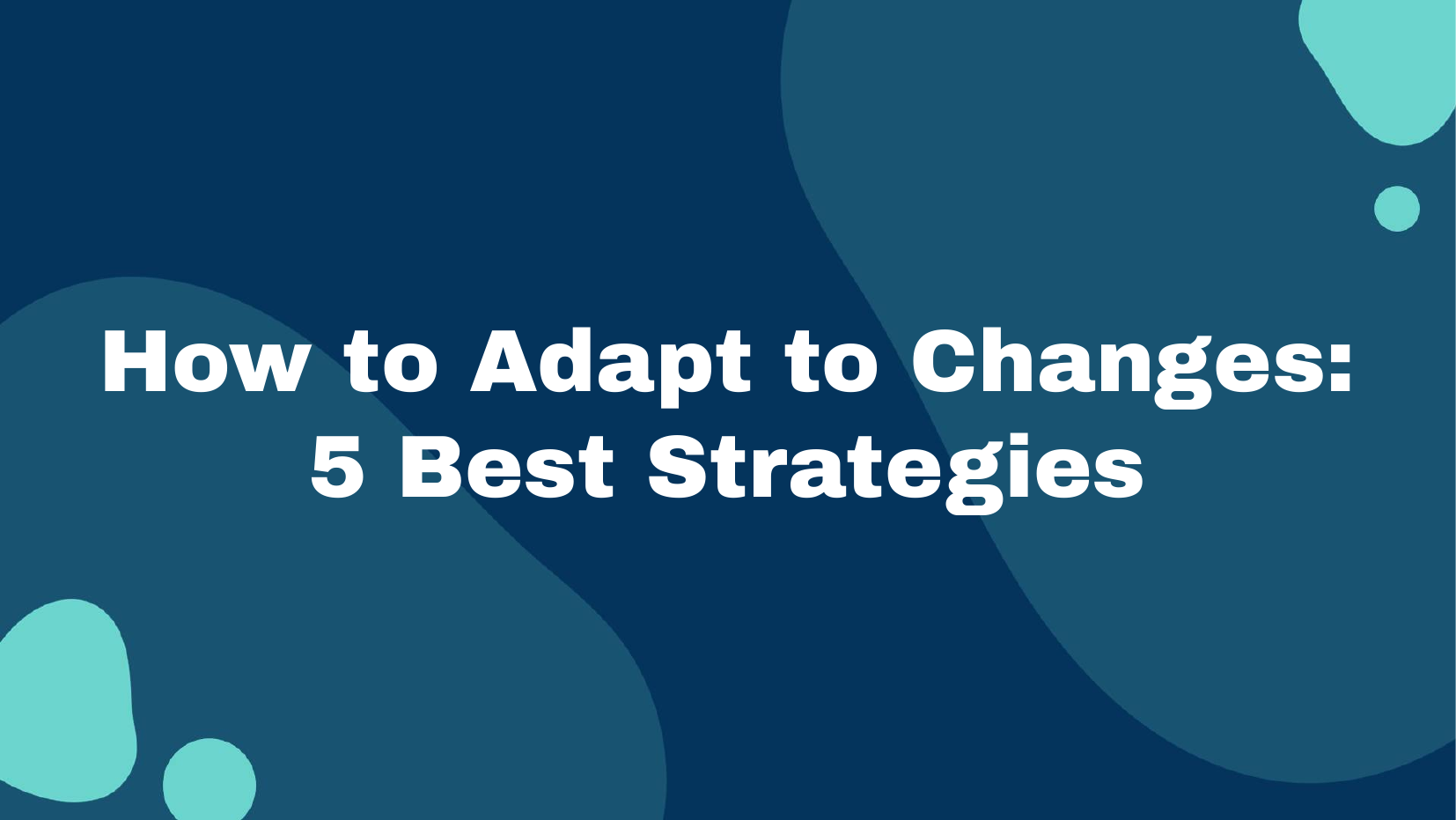

# How to Adapt to Changes: 5 Best Strategies